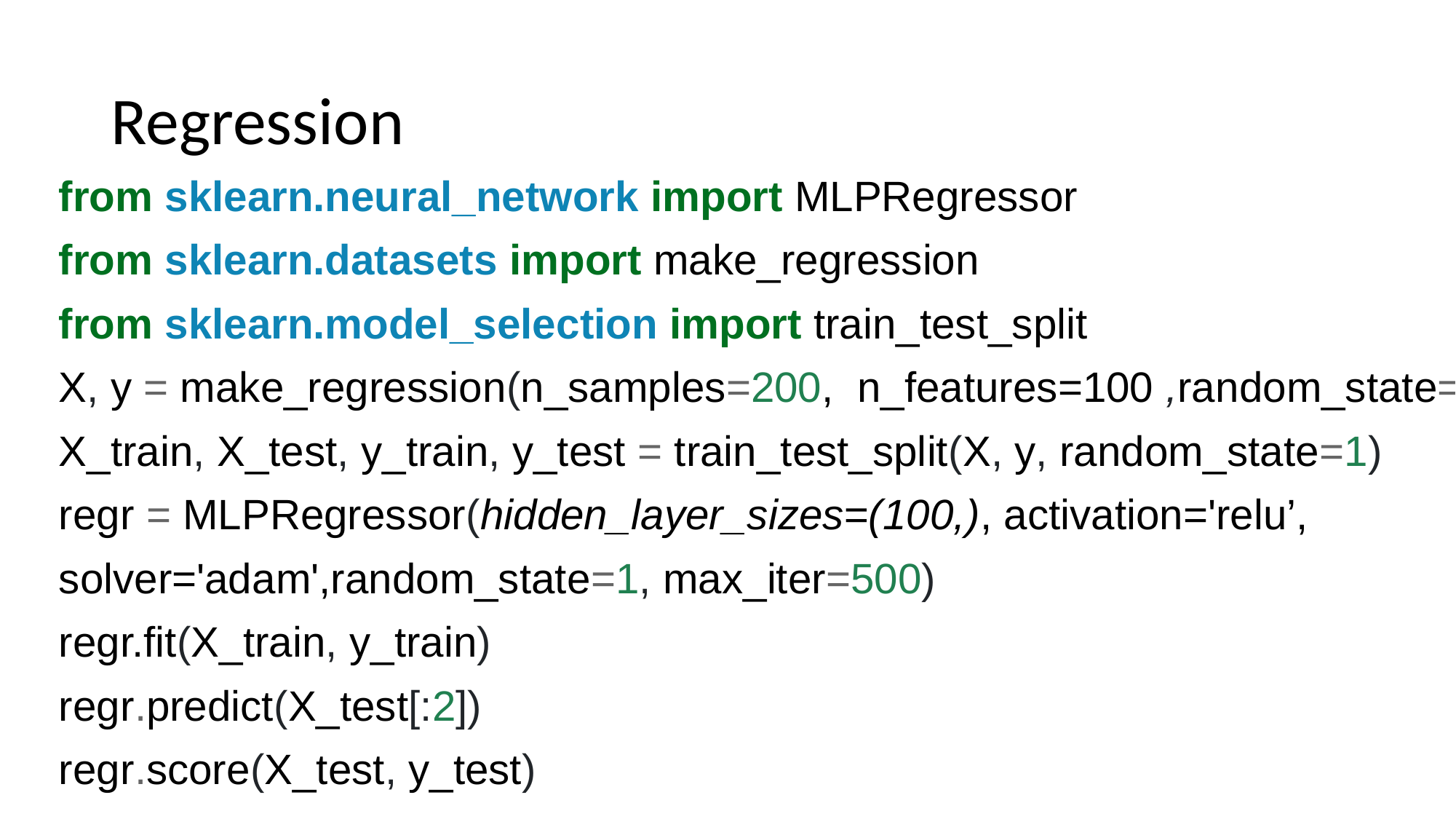

# Regression
from sklearn.neural_network import MLPRegressor
from sklearn.datasets import make_regression
from sklearn.model_selection import train_test_split
X, y = make_regression(n_samples=200,  n_features=100 ,random_state=1)
X_train, X_test, y_train, y_test = train_test_split(X, y, random_state=1)
regr = MLPRegressor(hidden_layer_sizes=(100,), activation='relu’,
solver='adam',random_state=1, max_iter=500)
regr.fit(X_train, y_train)
regr.predict(X_test[:2])
regr.score(X_test, y_test)